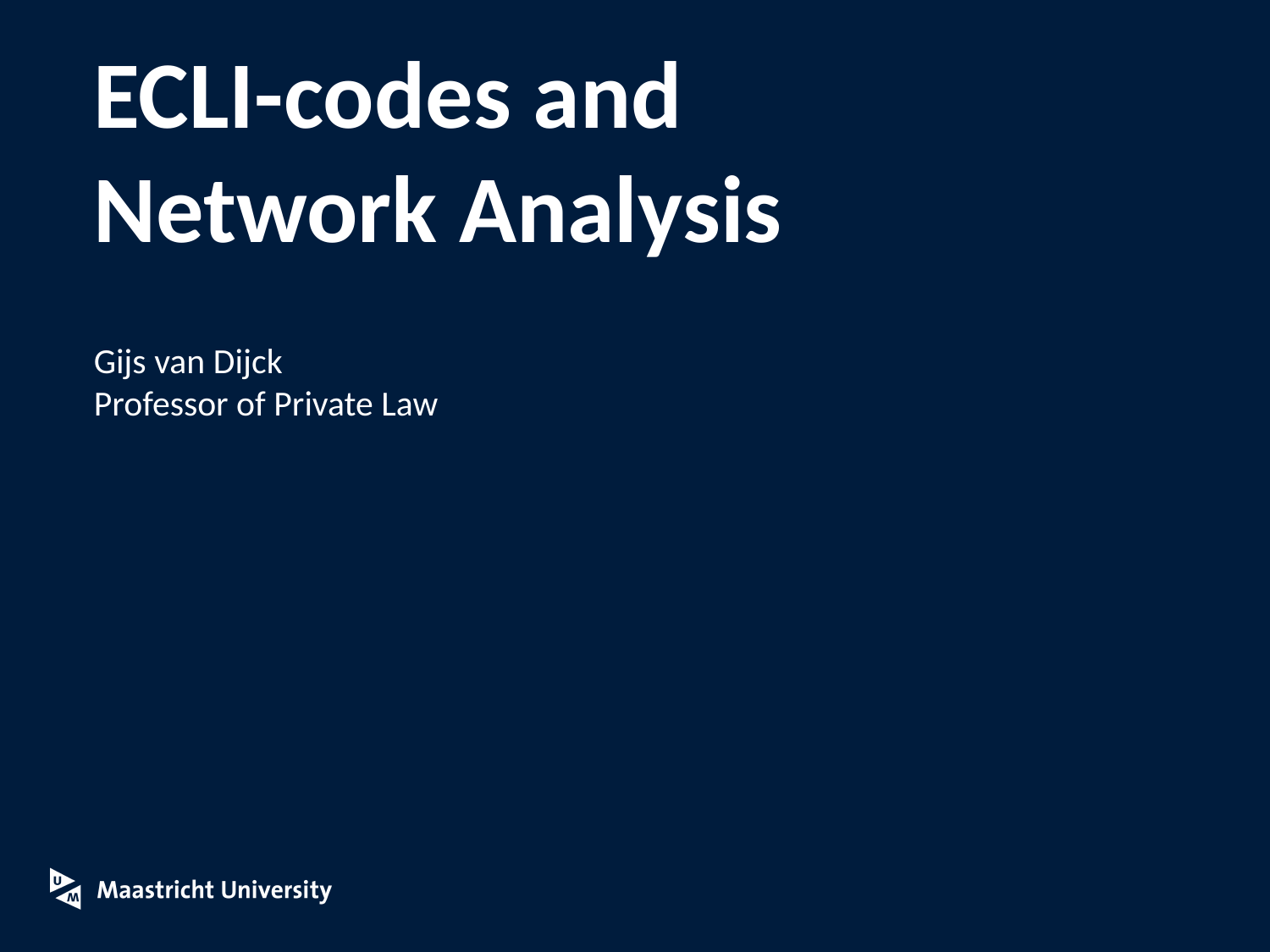

# ECLI-codes and Network Analysis
Gijs van Dijck
Professor of Private Law